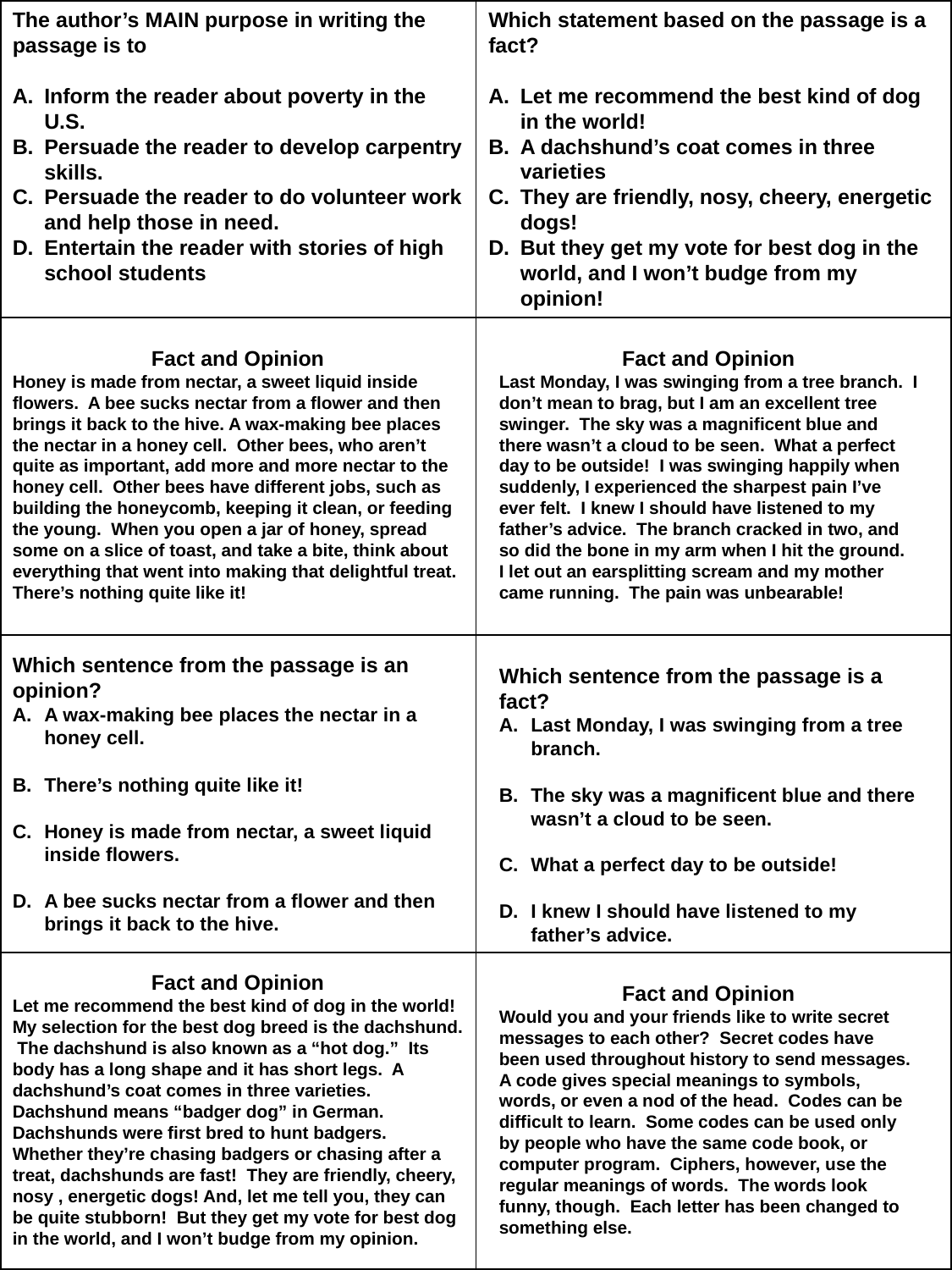

|  |  |
| --- | --- |
|  |  |
|  |  |
|  |  |
The author’s MAIN purpose in writing the passage is to
Inform the reader about poverty in the U.S.
Persuade the reader to develop carpentry skills.
Persuade the reader to do volunteer work and help those in need.
Entertain the reader with stories of high school students
Which statement based on the passage is a fact?

Let me recommend the best kind of dog in the world!
A dachshund’s coat comes in three varieties
They are friendly, nosy, cheery, energetic dogs!
But they get my vote for best dog in the world, and I won’t budge from my opinion!

Fact and Opinion
Honey is made from nectar, a sweet liquid inside flowers.  A bee sucks nectar from a flower and then brings it back to the hive. A wax-making bee places the nectar in a honey cell.  Other bees, who aren’t quite as important, add more and more nectar to the honey cell.  Other bees have different jobs, such as building the honeycomb, keeping it clean, or feeding the young.  When you open a jar of honey, spread some on a slice of toast, and take a bite, think about everything that went into making that delightful treat.  There’s nothing quite like it!
Fact and Opinion
Last Monday, I was swinging from a tree branch.  I don’t mean to brag, but I am an excellent tree swinger.  The sky was a magnificent blue and there wasn’t a cloud to be seen.  What a perfect day to be outside!  I was swinging happily when suddenly, I experienced the sharpest pain I’ve ever felt.  I knew I should have listened to my father’s advice.  The branch cracked in two, and so did the bone in my arm when I hit the ground.  I let out an earsplitting scream and my mother came running.  The pain was unbearable!
Which sentence from the passage is an opinion?
A wax-making bee places the nectar in a honey cell.

There’s nothing quite like it!

Honey is made from nectar, a sweet liquid inside flowers.

A bee sucks nectar from a flower and then brings it back to the hive.
Which sentence from the passage is a fact?
Last Monday, I was swinging from a tree branch.

The sky was a magnificent blue and there wasn’t a cloud to be seen.

What a perfect day to be outside!

I knew I should have listened to my father’s advice.
Fact and Opinion
Let me recommend the best kind of dog in the world!  My selection for the best dog breed is the dachshund.  The dachshund is also known as a “hot dog.”  Its body has a long shape and it has short legs.  A dachshund’s coat comes in three varieties.  Dachshund means “badger dog” in German.  Dachshunds were first bred to hunt badgers.  Whether they’re chasing badgers or chasing after a treat, dachshunds are fast!  They are friendly, cheery, nosy , energetic dogs! And, let me tell you, they can be quite stubborn!  But they get my vote for best dog in the world, and I won’t budge from my opinion.
Fact and Opinion
Would you and your friends like to write secret messages to each other?  Secret codes have been used throughout history to send messages.  A code gives special meanings to symbols, words, or even a nod of the head.  Codes can be difficult to learn.  Some codes can be used only by people who have the same code book, or computer program.  Ciphers, however, use the regular meanings of words.  The words look funny, though.  Each letter has been changed to something else.